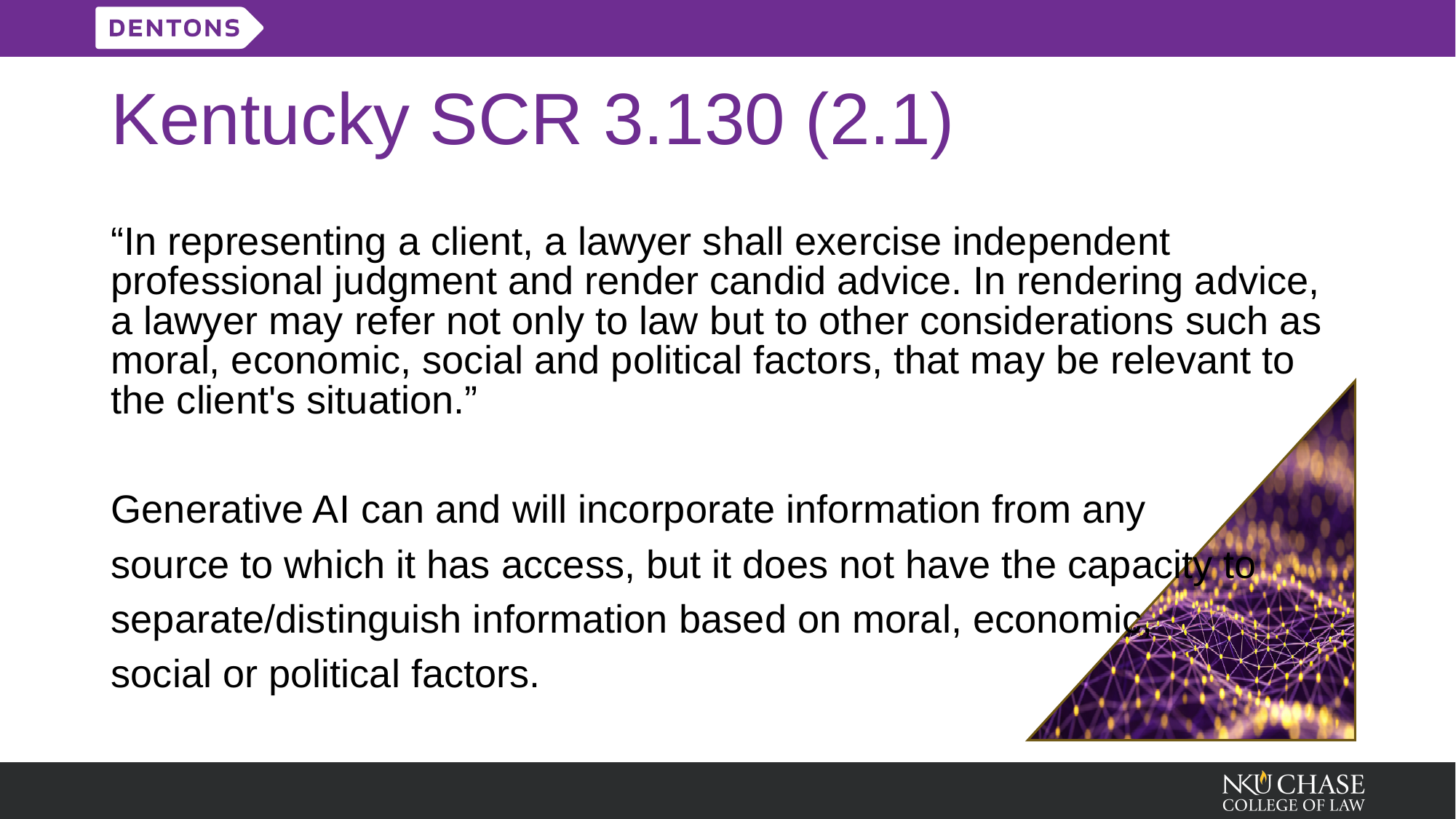

# Kentucky SCR 3.130 (2.1)
“In representing a client, a lawyer shall exercise independent professional judgment and render candid advice. In rendering advice, a lawyer may refer not only to law but to other considerations such as moral, economic, social and political factors, that may be relevant to the client's situation.”

Generative AI can and will incorporate information from any
source to which it has access, but it does not have the capacity to
separate/distinguish information based on moral, economic,
social or political factors.